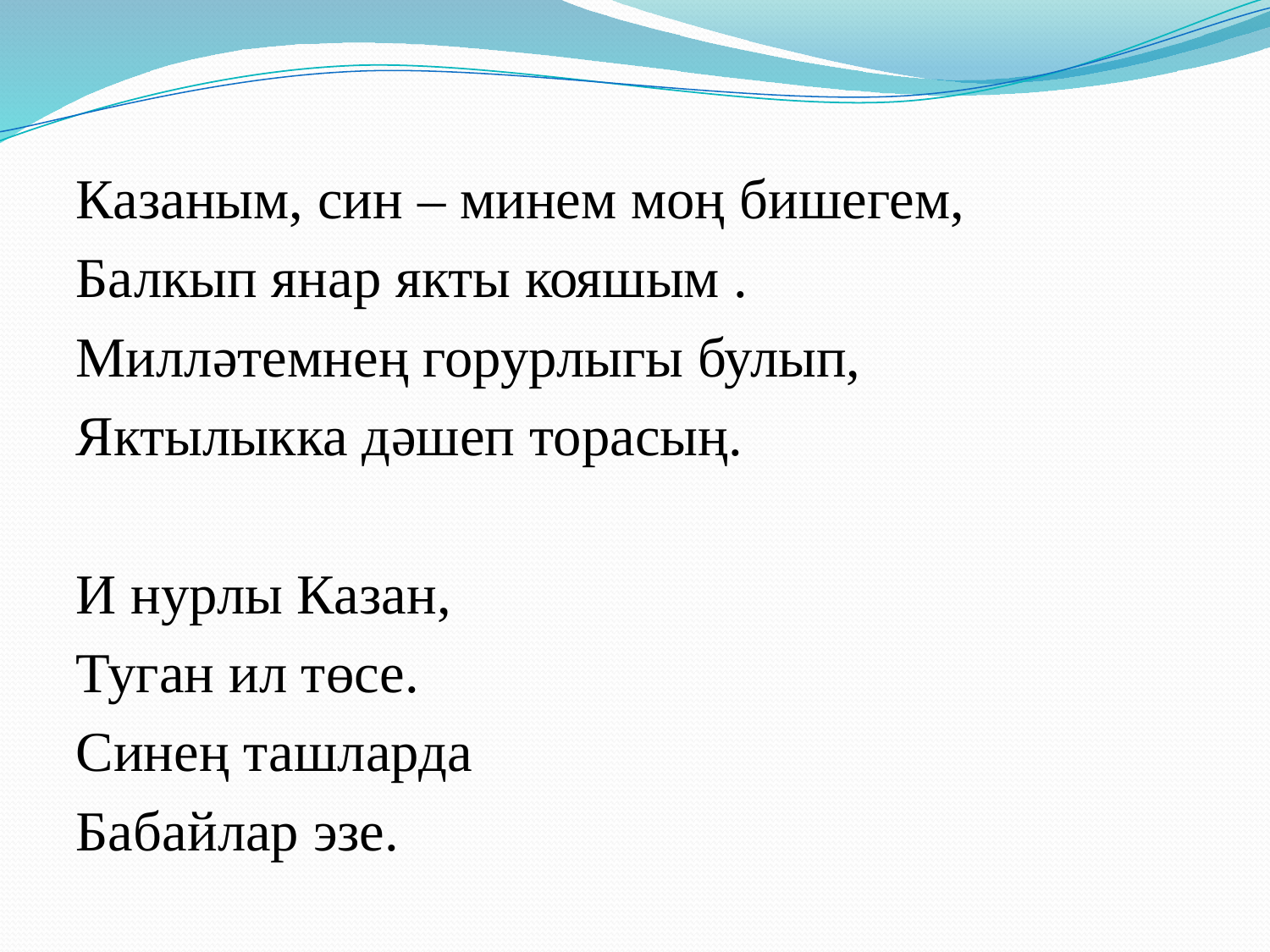

Казаным, син – минем моң бишегем,
Балкып янар якты кояшым .
Милләтемнең горурлыгы булып,
Яктылыкка дәшеп торасың.

И нурлы Казан,
Туган ил төсе.
Синең ташларда
Бабайлар эзе.